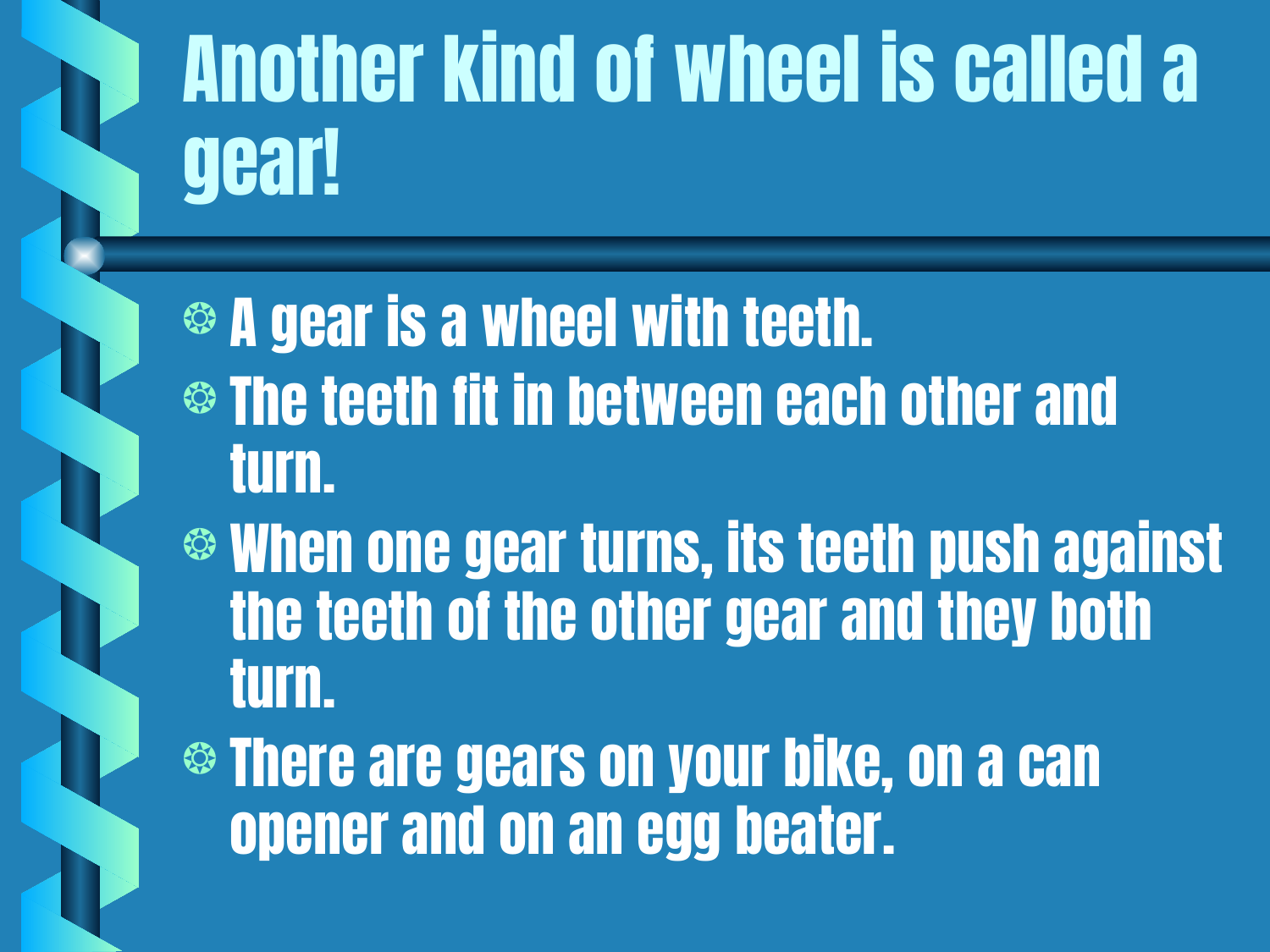

# Another kind of wheel is called a gear!
A gear is a wheel with teeth.
The teeth fit in between each other and turn.
When one gear turns, its teeth push against the teeth of the other gear and they both turn.
There are gears on your bike, on a can opener and on an egg beater.